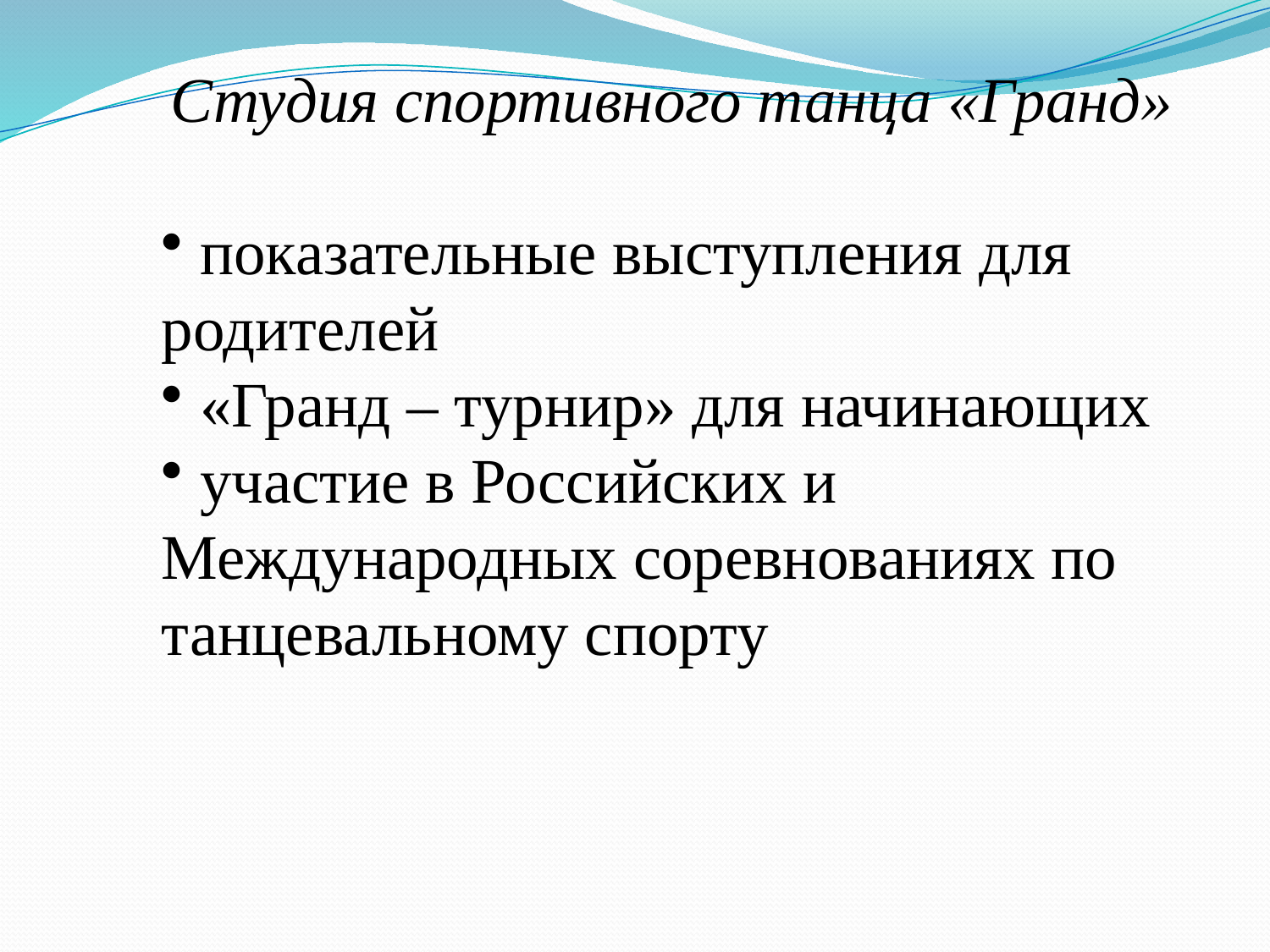

Студия спортивного танца «Гранд»

 показательные выступления для родителей
 «Гранд – турнир» для начинающих
 участие в Российских и Международных соревнованиях по танцевальному спорту